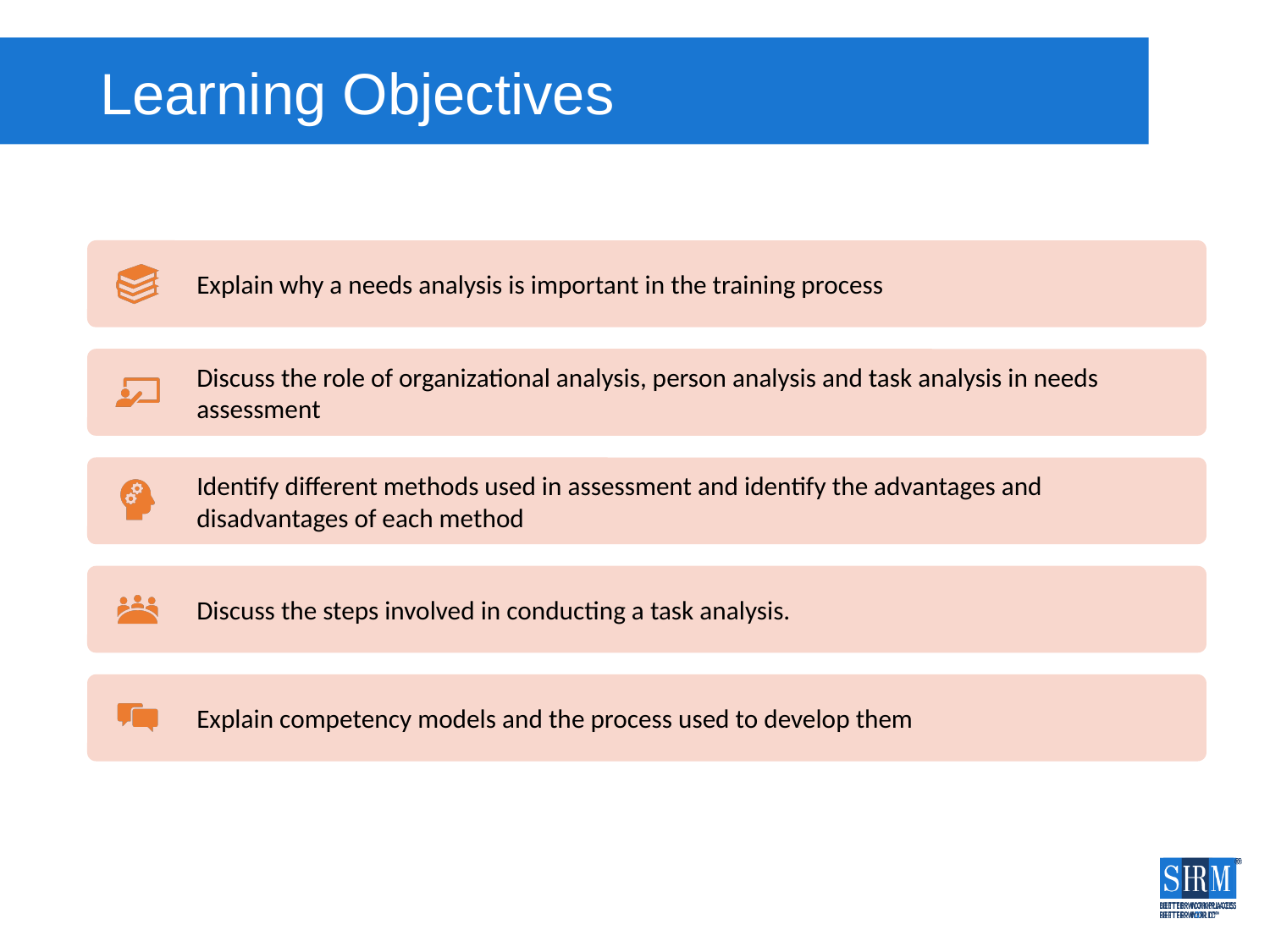

# Learning Objectives
Explain why a needs analysis is important in the training process
Discuss the role of organizational analysis, person analysis and task analysis in needs assessment
Identify different methods used in assessment and identify the advantages and disadvantages of each method
Discuss the steps involved in conducting a task analysis.
Explain competency models and the process used to develop them